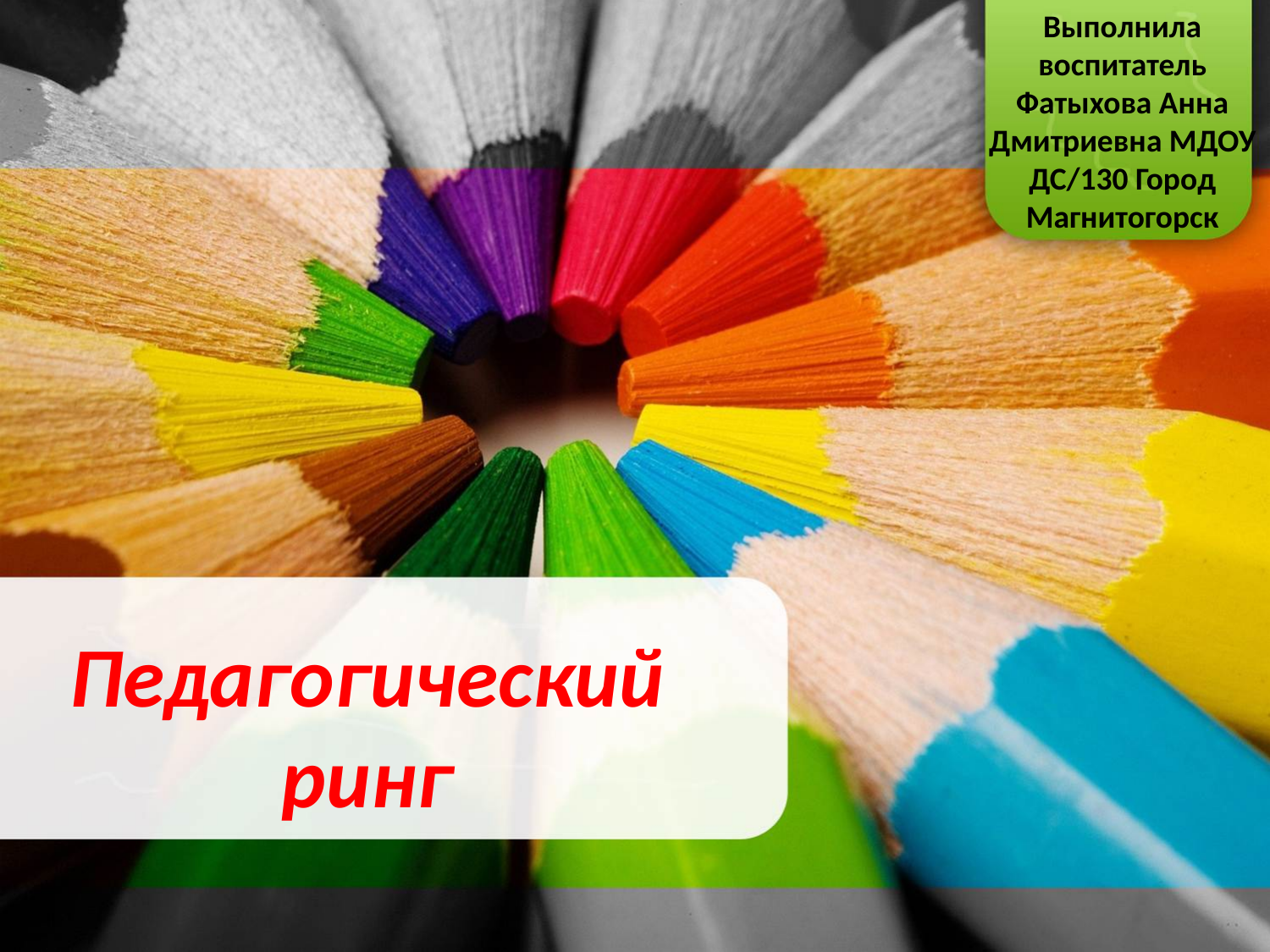

Выполнила воспитатель Фатыхова Анна Дмитриевна МДОУ ДС/130 Город Магнитогорск
Педагогический ринг